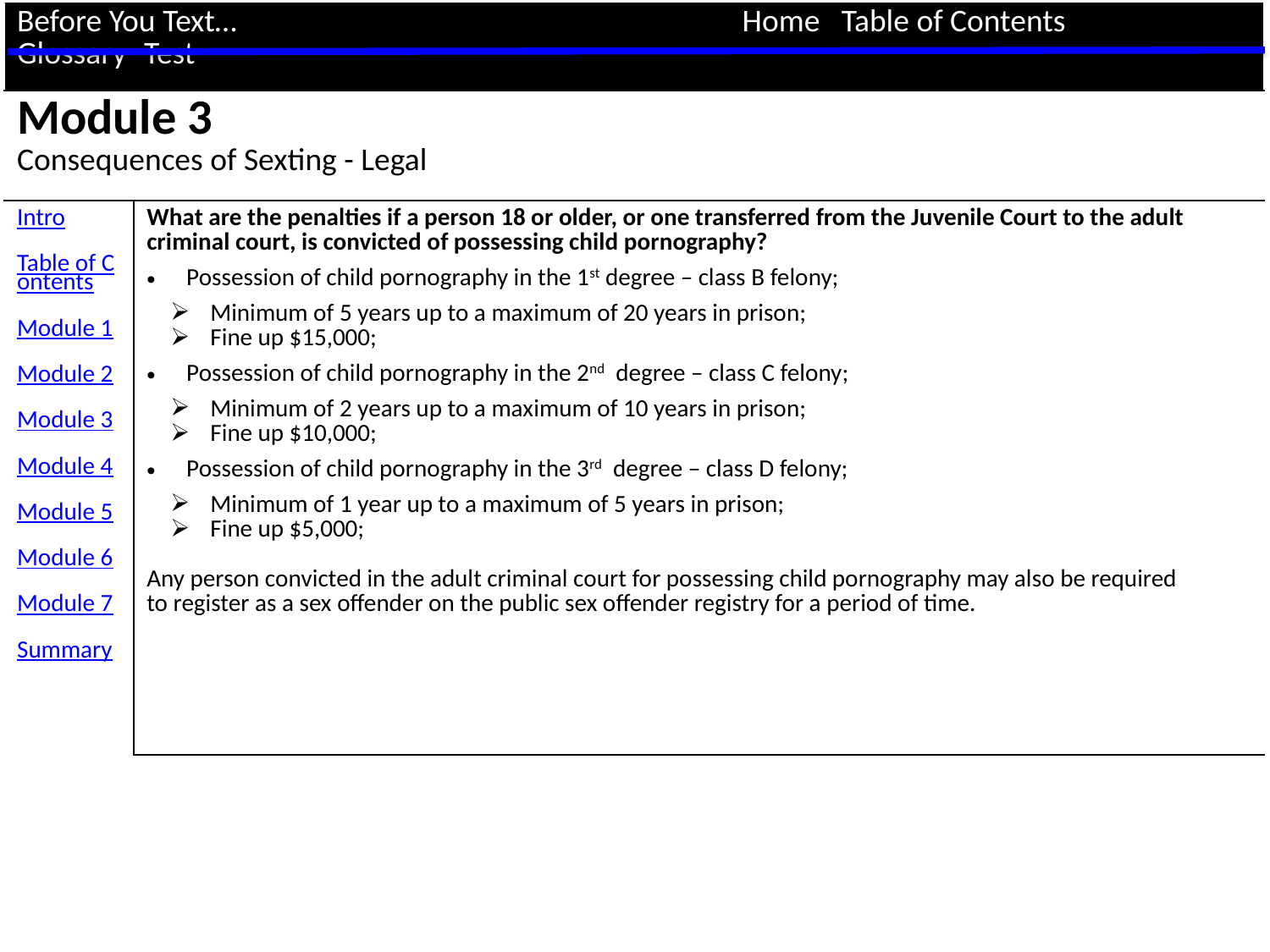

| Before You Text… Home Table of Contents Glossary Test |  |
| --- | --- |
| Module 3 Consequences of Sexting - Legal |  |
| Intro Table of Contents Module 1 Module 2 Module 3 Module 4 Module 5 Module 6 Module 7 Summary | What are the penalties if a person 18 or older, or one transferred from the Juvenile Court to the adult criminal court, is convicted of possessing child pornography? Possession of child pornography in the 1st degree – class B felony; Minimum of 5 years up to a maximum of 20 years in prison; Fine up $15,000; Possession of child pornography in the 2nd degree – class C felony; Minimum of 2 years up to a maximum of 10 years in prison; Fine up $10,000; Possession of child pornography in the 3rd degree – class D felony; Minimum of 1 year up to a maximum of 5 years in prison; Fine up $5,000; Any person convicted in the adult criminal court for possessing child pornography may also be required to register as a sex offender on the public sex offender registry for a period of time. |